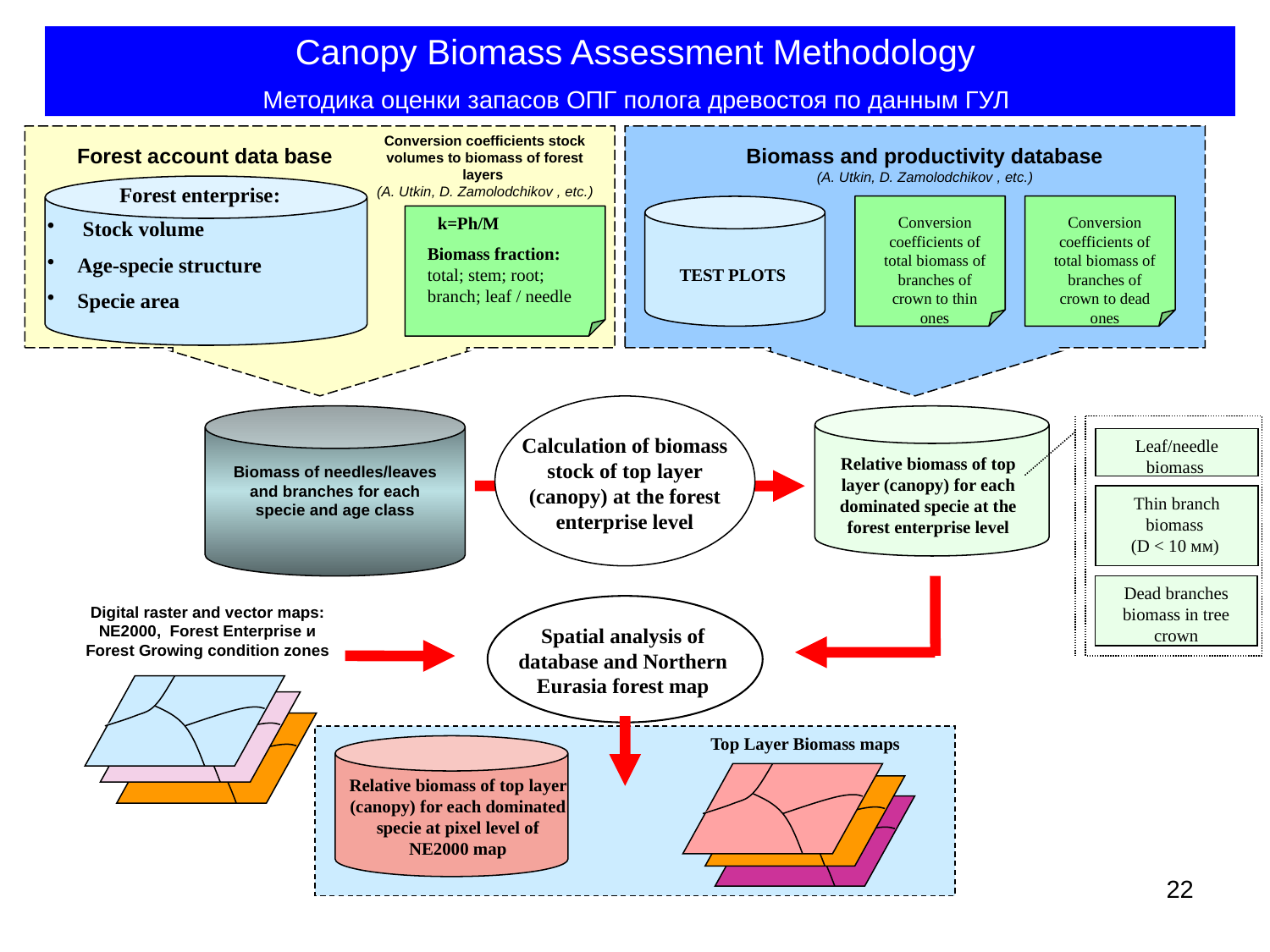

Canopy Biomass Assessment Methodology
Методика оценки запасов ОПГ полога древостоя по данным ГУЛ

Conversion coefficients stock volumes to biomass of forest layers
(A. Utkin, D. Zamolodchikov , etc.)

Biomass and productivity database
(A. Utkin, D. Zamolodchikov , etc.)

Conversion coefficients of total biomass of branches of crown to thin ones
Conversion coefficients of total biomass of branches of crown to dead ones

TEST PLOTS
Forest account data base

Forest enterprise:
 Stock volume
Age-specie structure
Specie area

k=Ph/M
Biomass fraction:
total; stem; root; branch; leaf / needle

Calculation of biomass stock of top layer (canopy) at the forest enterprise level

Biomass of needles/leaves and branches for each specie and age class

Leaf/needle biomass
Relative biomass of top layer (canopy) for each dominated specie at the forest enterprise level
Thin branch biomass
(D < 10 мм)
Dead branches biomass in tree
crown

Digital raster and vector maps:
NE2000,  Forest Enterprise и Forest Growing condition zones

Spatial analysis of database and Northern Eurasia forest map

Top Layer Biomass maps

Relative biomass of top layer (canopy) for each dominated specie at pixel level of NE2000 map

22